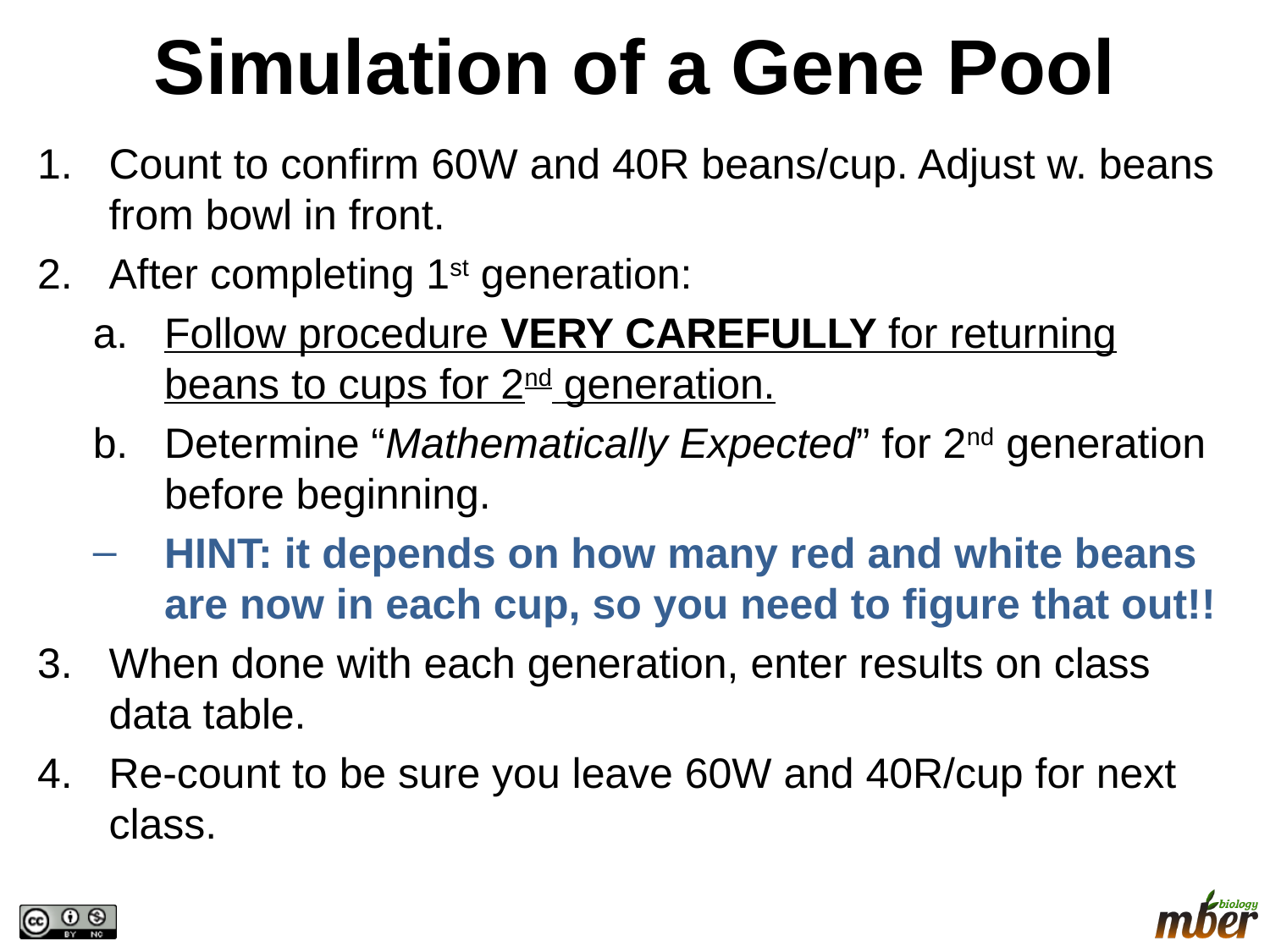

Simulation of a Gene Pool
Count to confirm 60W and 40R beans/cup. Adjust w. beans from bowl in front.
After completing 1st generation:
Follow procedure VERY CAREFULLY for returning beans to cups for 2nd generation.
Determine “Mathematically Expected” for 2nd generation before beginning.
HINT: it depends on how many red and white beans are now in each cup, so you need to figure that out!!
When done with each generation, enter results on class data table.
Re-count to be sure you leave 60W and 40R/cup for next class.